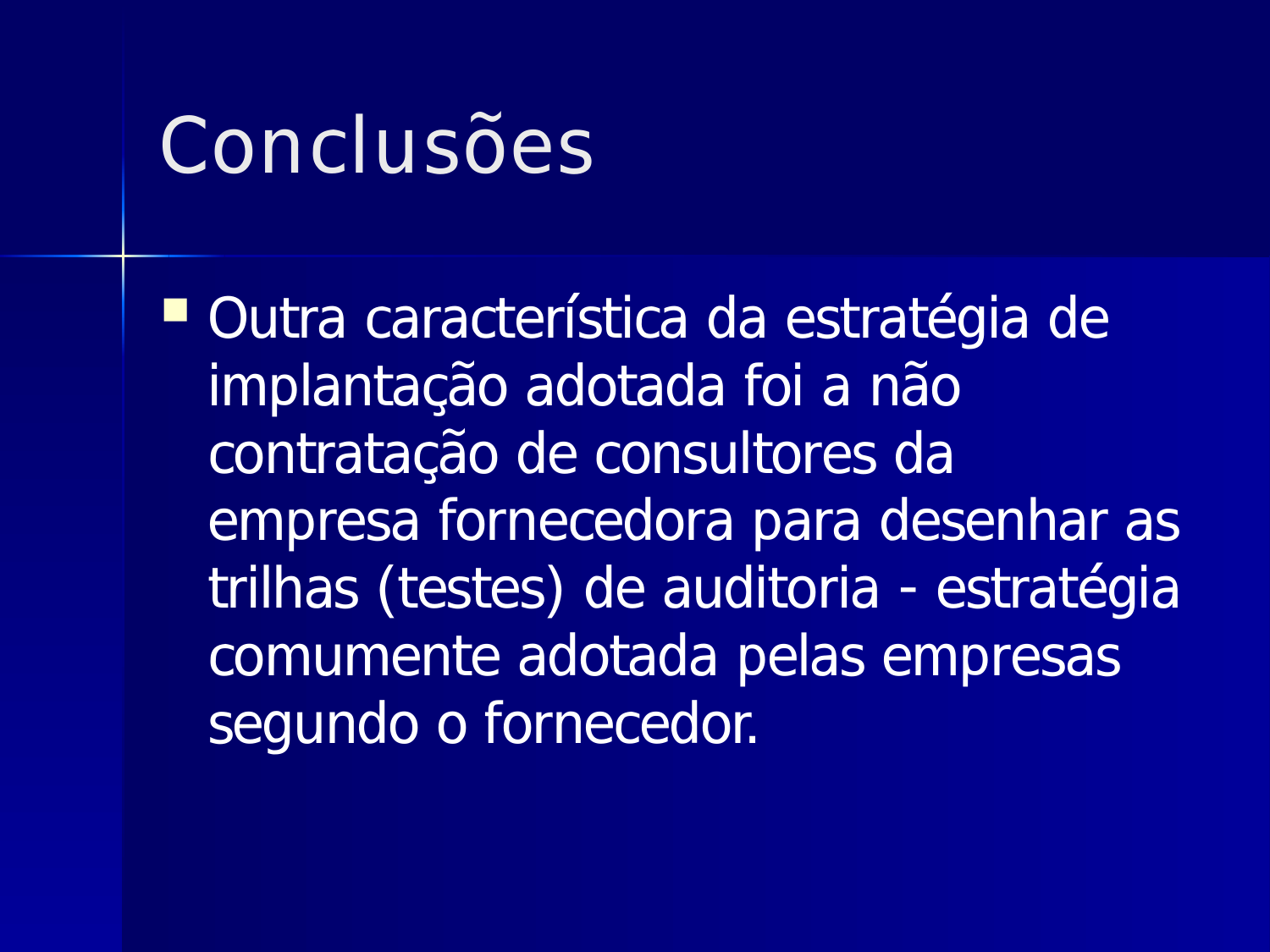

# Conclusões
Outra característica da estratégia de implantação adotada foi a não contratação de consultores da empresa fornecedora para desenhar as trilhas (testes) de auditoria - estratégia comumente adotada pelas empresas segundo o fornecedor.